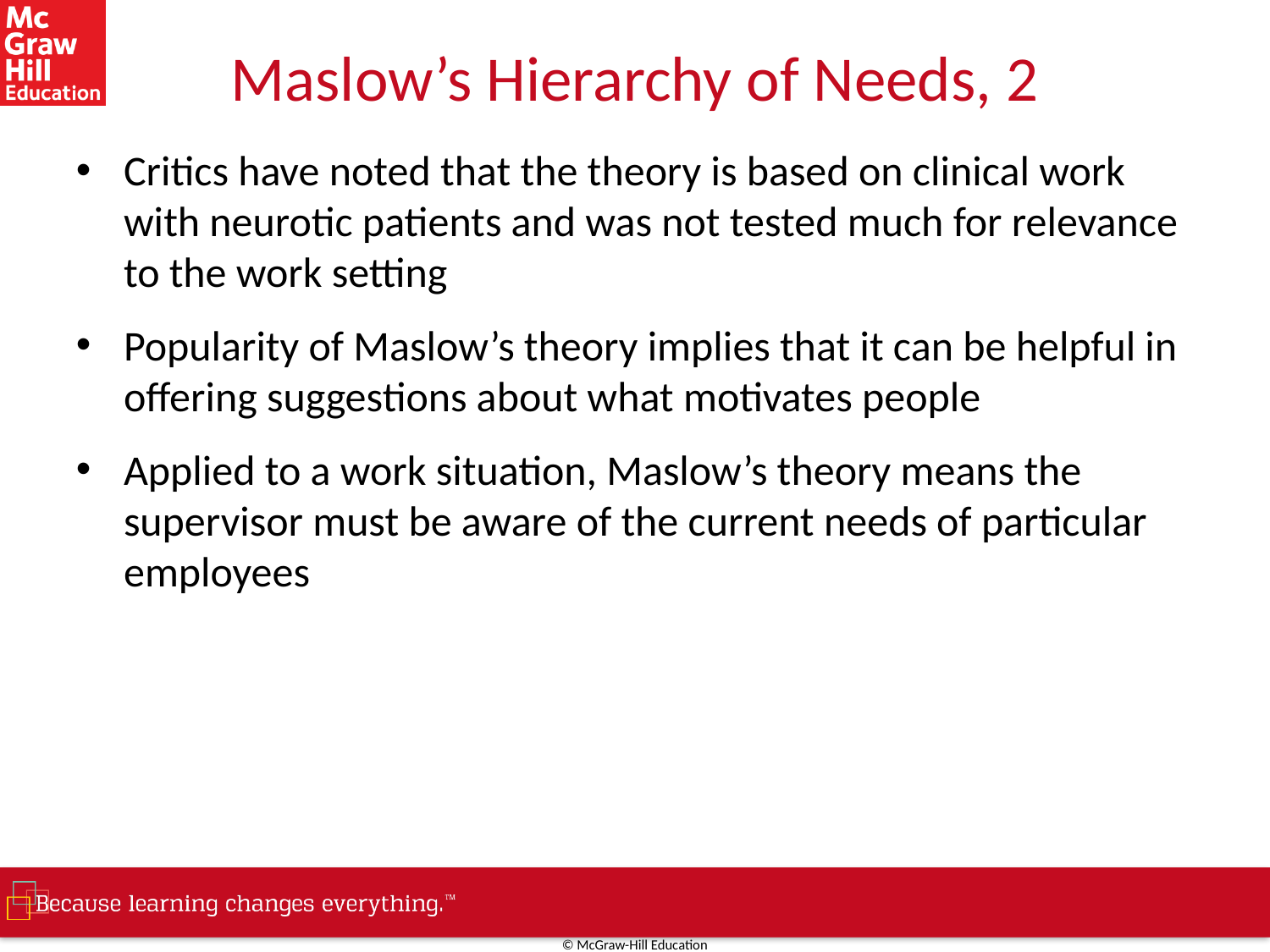

# Maslow’s Hierarchy of Needs, 2
Critics have noted that the theory is based on clinical work with neurotic patients and was not tested much for relevance to the work setting
Popularity of Maslow’s theory implies that it can be helpful in offering suggestions about what motivates people
Applied to a work situation, Maslow’s theory means the supervisor must be aware of the current needs of particular employees